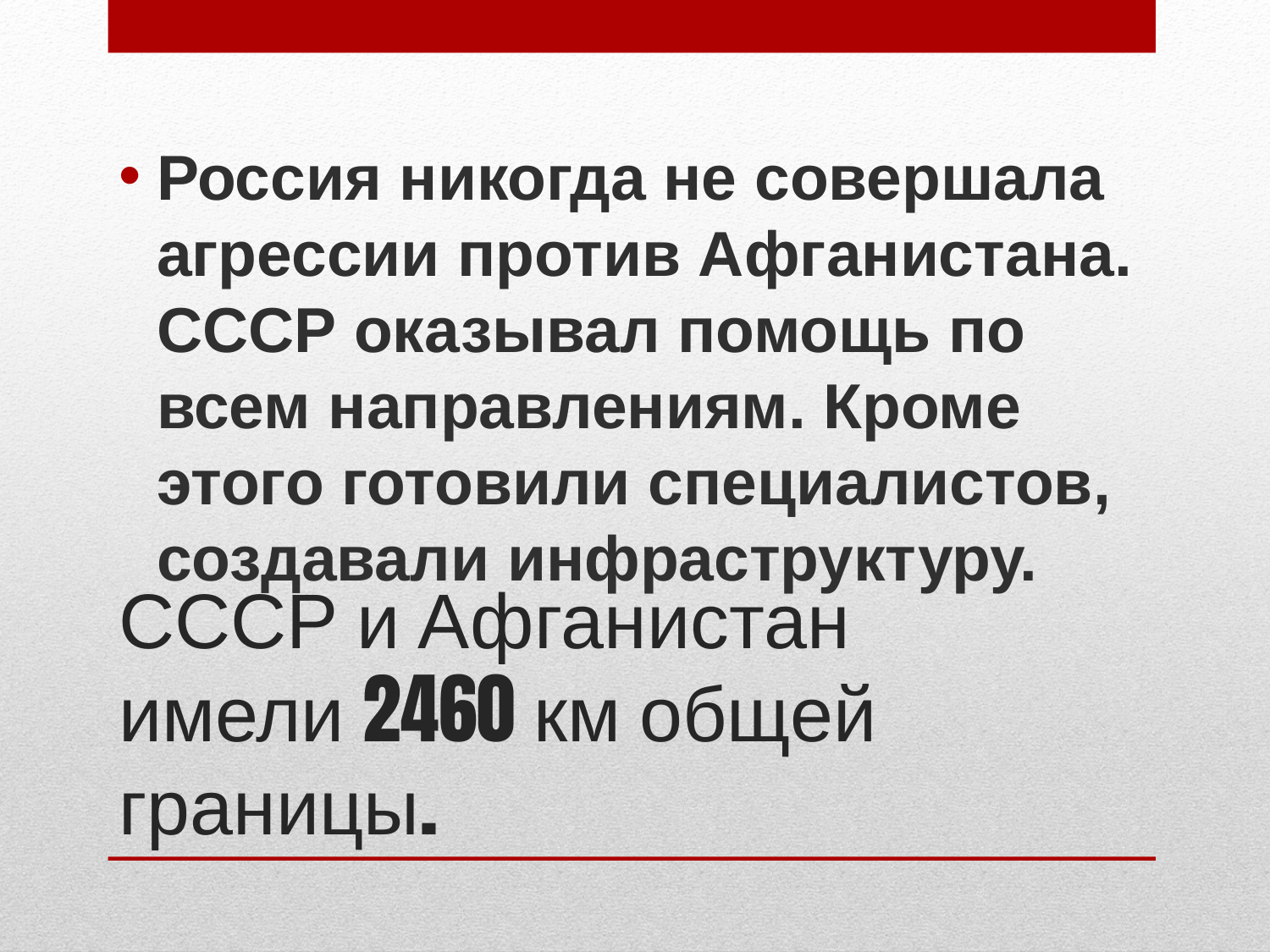

Россия никогда не совершала агрессии против Афганистана. СССР оказывал помощь по всем направлениям. Кроме этого готовили специалистов, создавали инфраструктуру.
# СССР и Афганистан имели 2460 км общей границы.